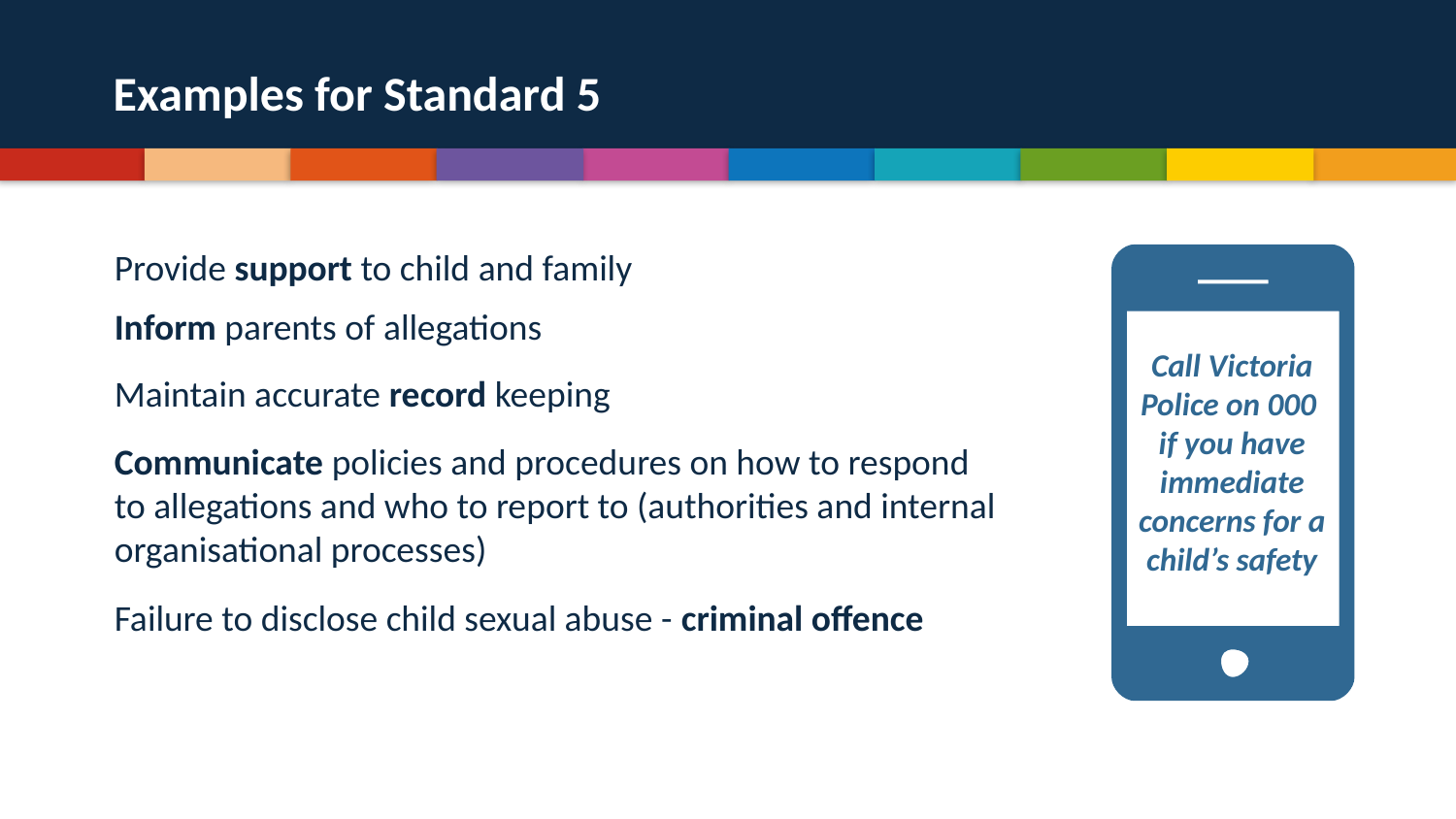

# Examples for Standard 5

Call Victoria Police on 000
if you have immediate concerns for a child’s safety
Provide support to child and family
Inform parents of allegations
Maintain accurate record keeping
Communicate policies and procedures on how to respond
to allegations and who to report to (authorities and internal organisational processes)
Failure to disclose child sexual abuse - criminal offence